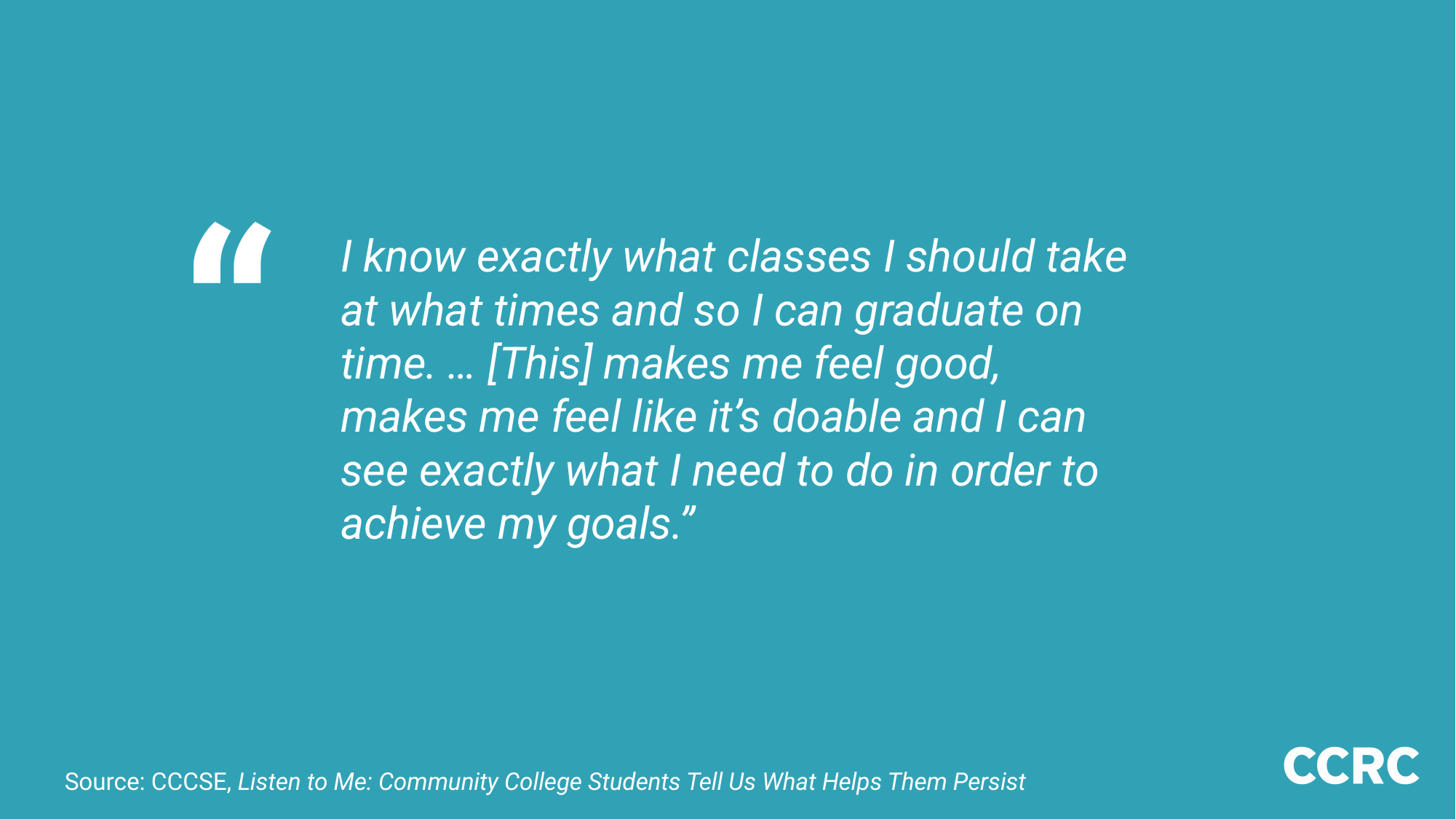

Student quote
	I know exactly what classes I should take at what times and so I can graduate on time. … [This] makes me feel good, makes me feel like it’s doable and I can see exactly what I need to do in order to achieve my goals.”
Source: CCCSE, Listen to Me: Community College Students Tell Us What Helps Them Persist